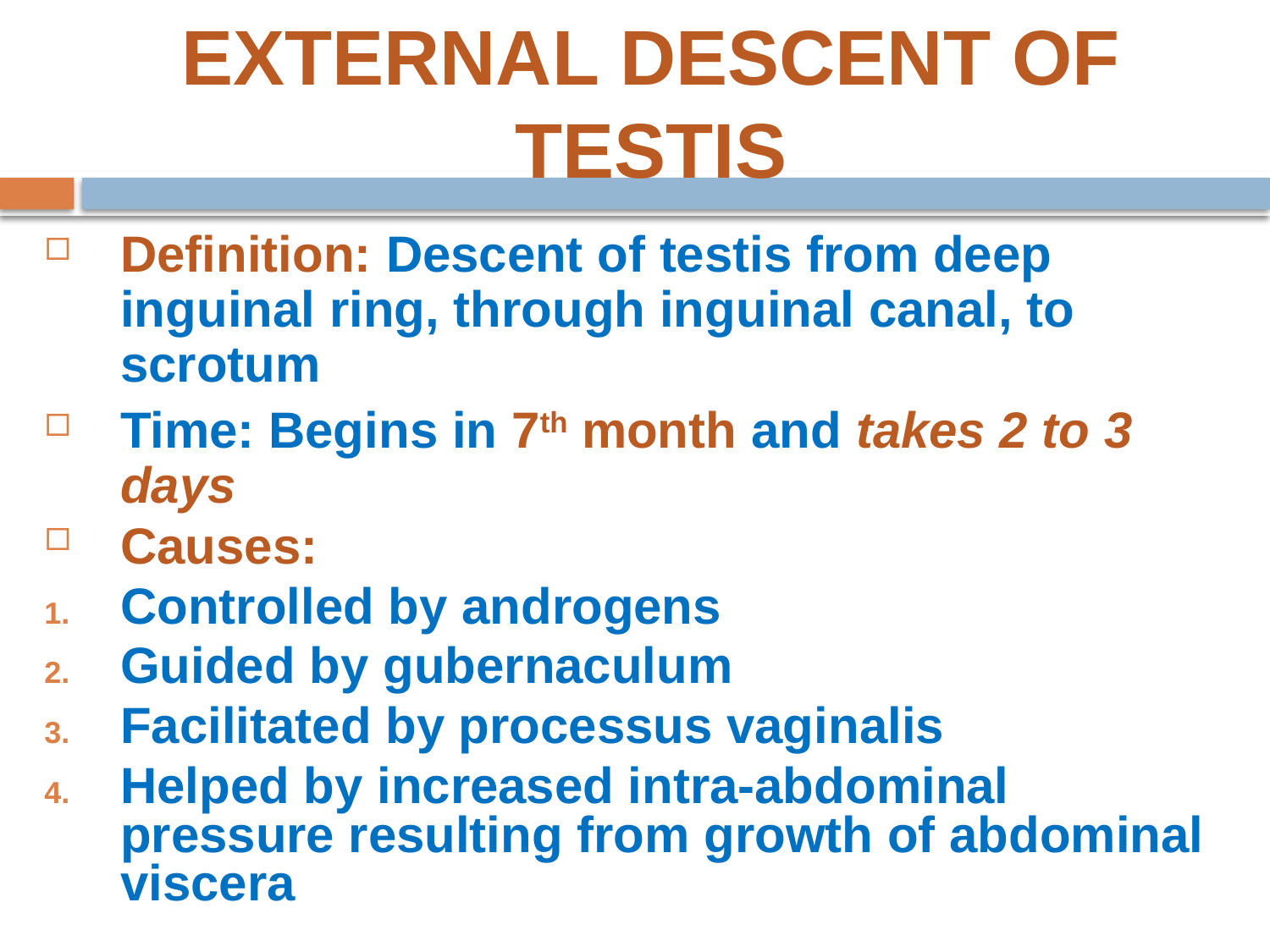

# EXTERNAL DESCENT OF TESTIS
Definition: Descent of testis from deep inguinal ring, through inguinal canal, to scrotum
Time: Begins in 7th month and takes 2 to 3 days
Causes:
Controlled by androgens
Guided by gubernaculum
Facilitated by processus vaginalis
Helped by increased intra-abdominal pressure resulting from growth of abdominal viscera